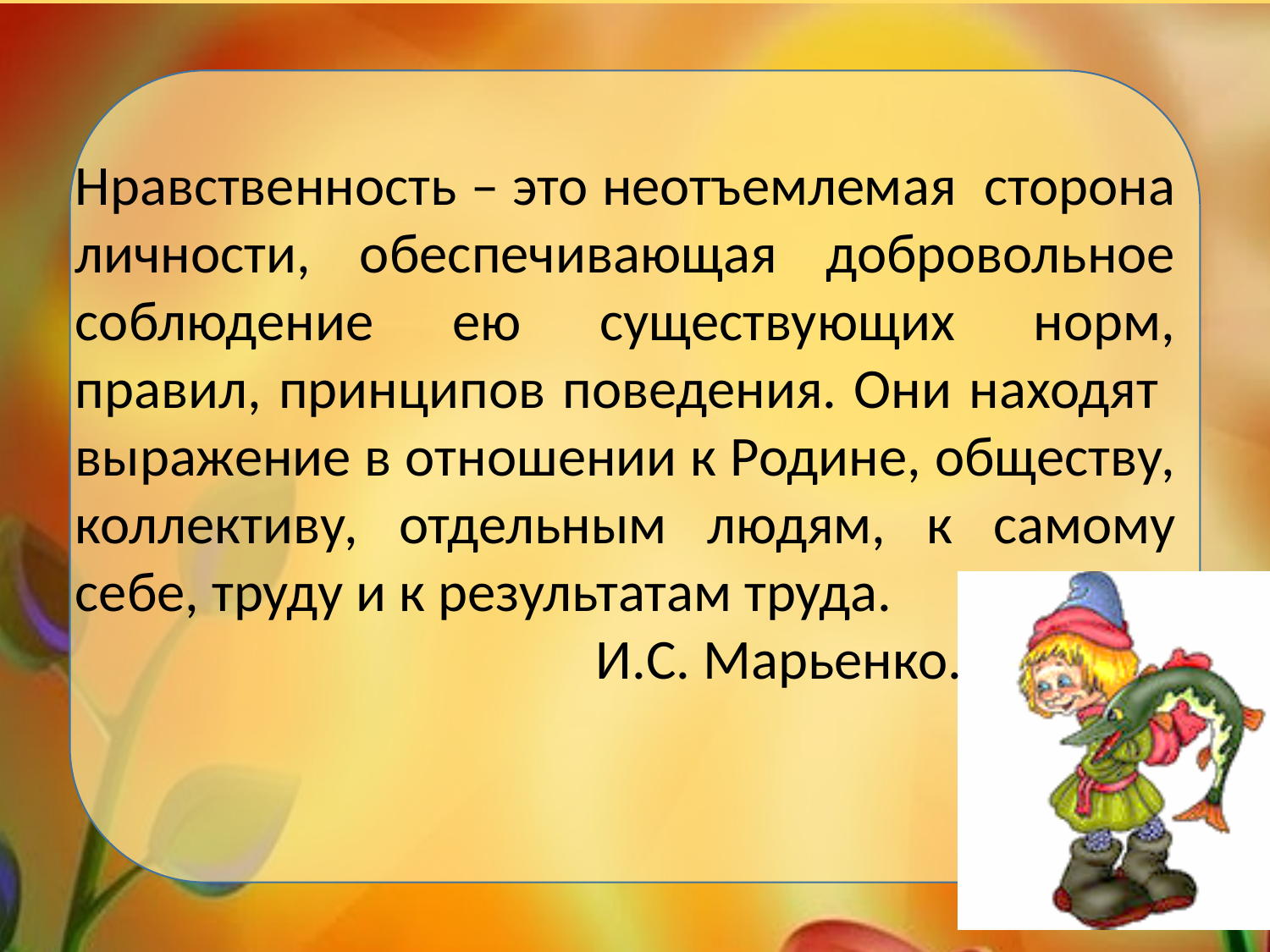

Нравственность – это неотъемлемая  сторона личности, обеспечивающая добровольное соблюдение ею существующих норм, правил, принципов поведения. Они находят  выражение в отношении к Родине, обществу,
коллективу, отдельным людям, к самому себе, труду и к результатам труда.
				 И.С. Марьенко.